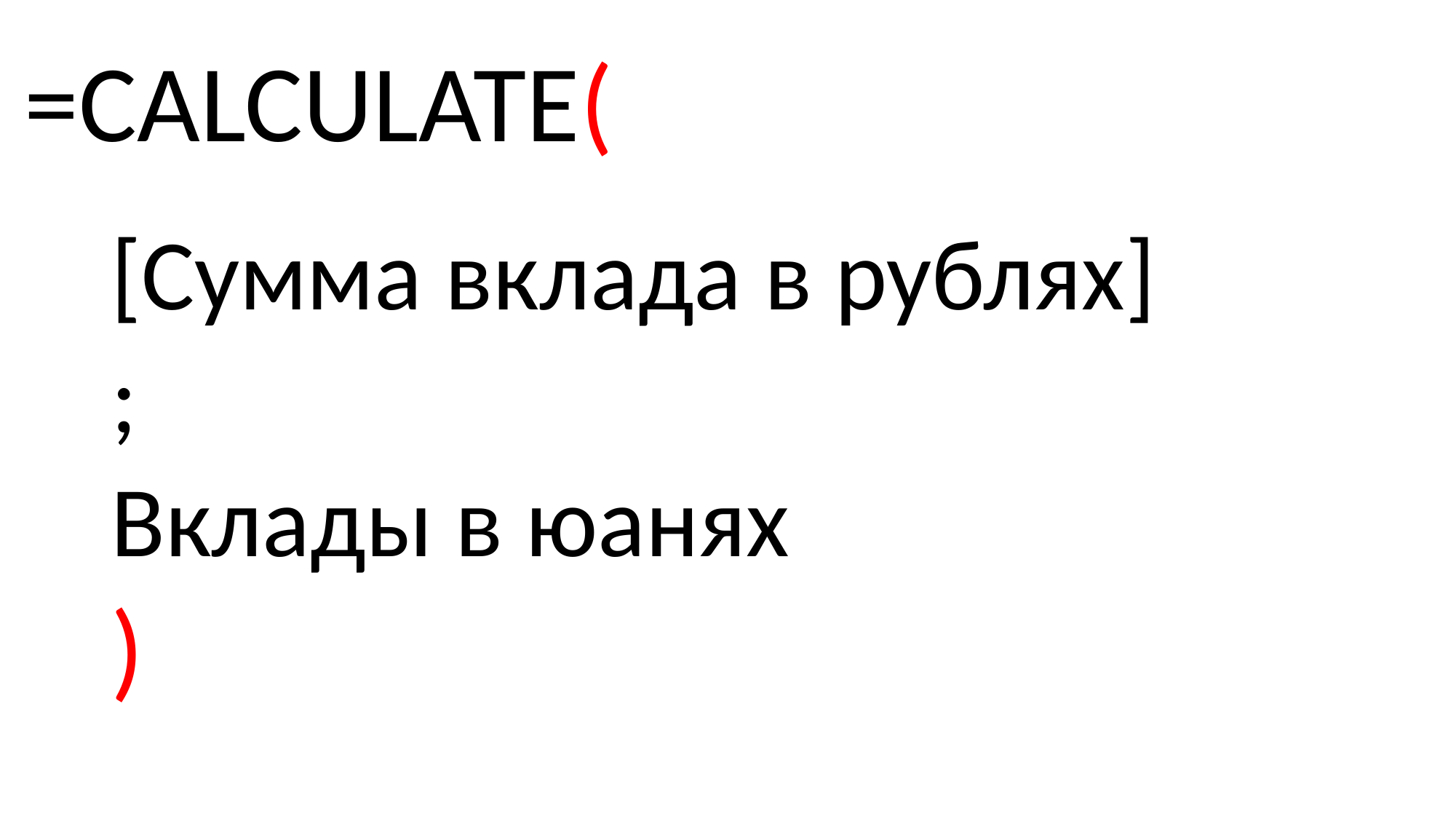

# =CALCULATE(
[Сумма вклада в рублях]
;
Вклады в юанях
)